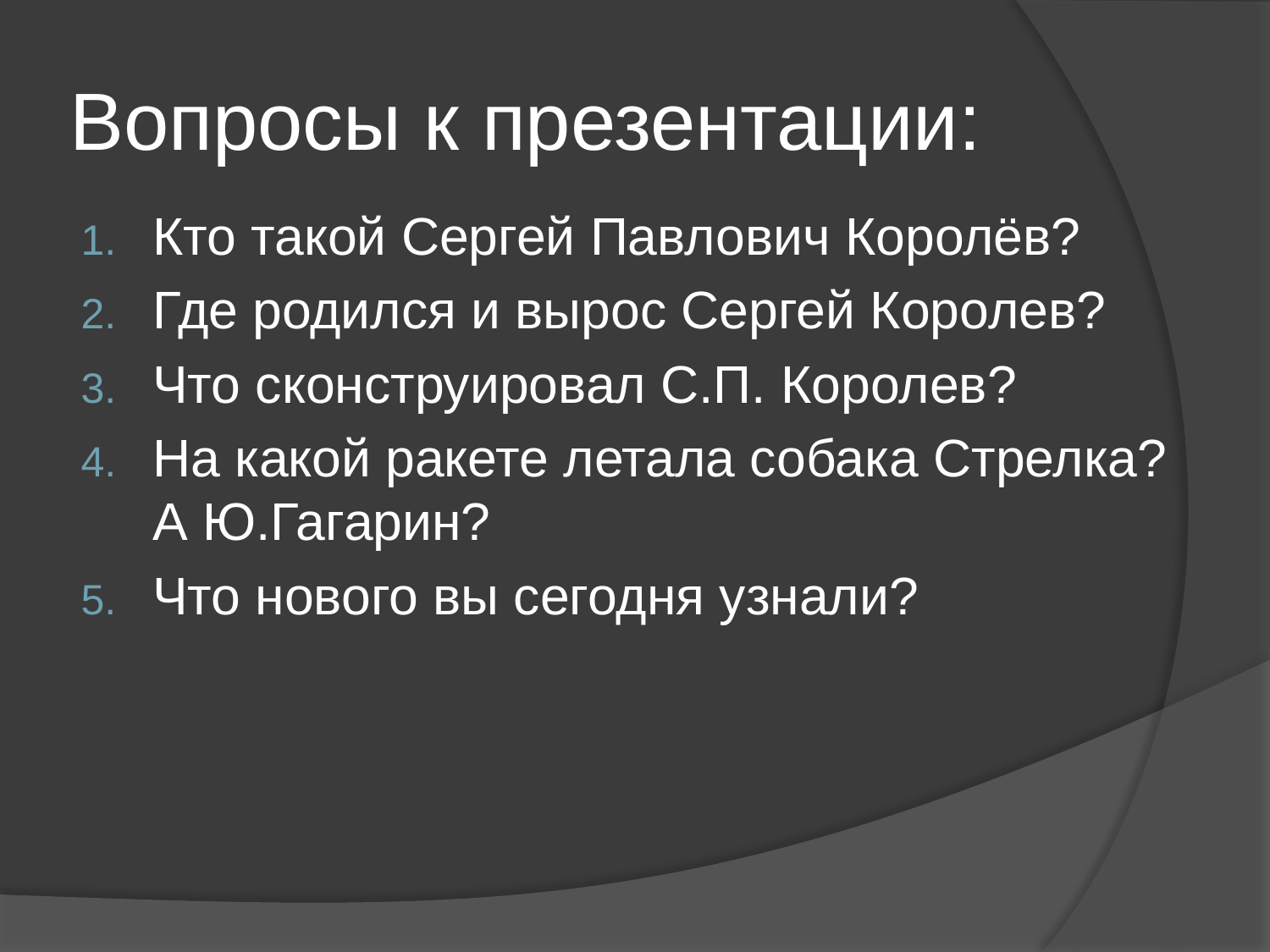

# Вопросы к презентации:
Кто такой Сергей Павлович Королёв?
Где родился и вырос Сергей Королев?
Что сконструировал С.П. Королев?
На какой ракете летала собака Стрелка? А Ю.Гагарин?
Что нового вы сегодня узнали?